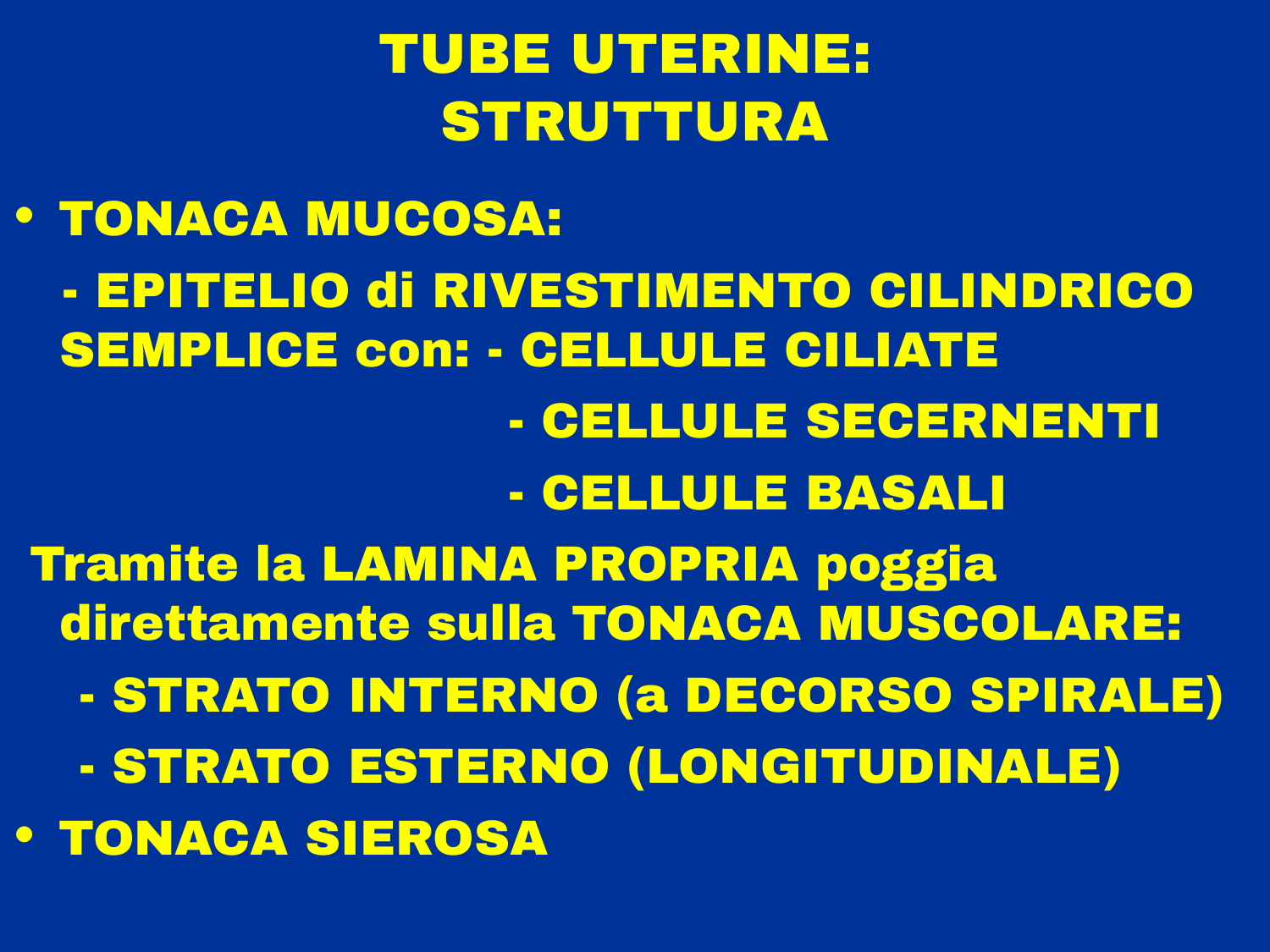

# TUBE UTERINE: STRUTTURA
TONACA MUCOSA:
   - EPITELIO di RIVESTIMENTO CILINDRICO SEMPLICE con: - CELLULE CILIATE
                              - CELLULE SECERNENTI
                              - CELLULE BASALI
 Tramite la LAMINA PROPRIA poggia direttamente sulla TONACA MUSCOLARE:
    - STRATO INTERNO (a DECORSO SPIRALE)
    - STRATO ESTERNO (LONGITUDINALE)
TONACA SIEROSA